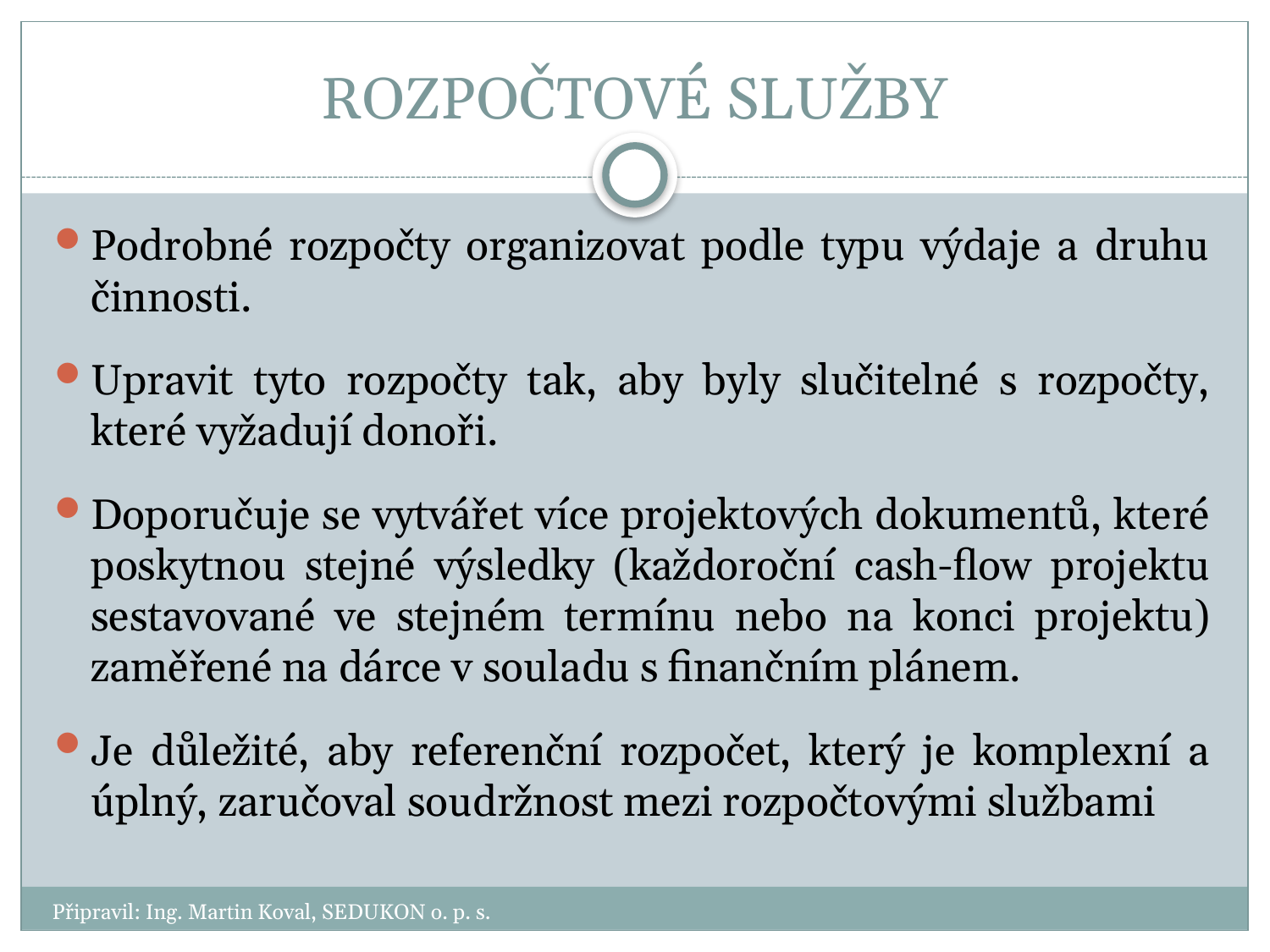

# ROZPOČTOVÉ SLUŽBY
Podrobné rozpočty organizovat podle typu výdaje a druhu činnosti.

Upravit tyto rozpočty tak, aby byly slučitelné s rozpočty, které vyžadují donoři.

Doporučuje se vytvářet více projektových dokumentů, které poskytnou stejné výsledky (každoroční cash-flow projektu sestavované ve stejném termínu nebo na konci projektu) zaměřené na dárce v souladu s finančním plánem.

Je důležité, aby referenční rozpočet, který je komplexní a úplný, zaručoval soudržnost mezi rozpočtovými službami
Připravil: Ing. Martin Koval, SEDUKON o. p. s.